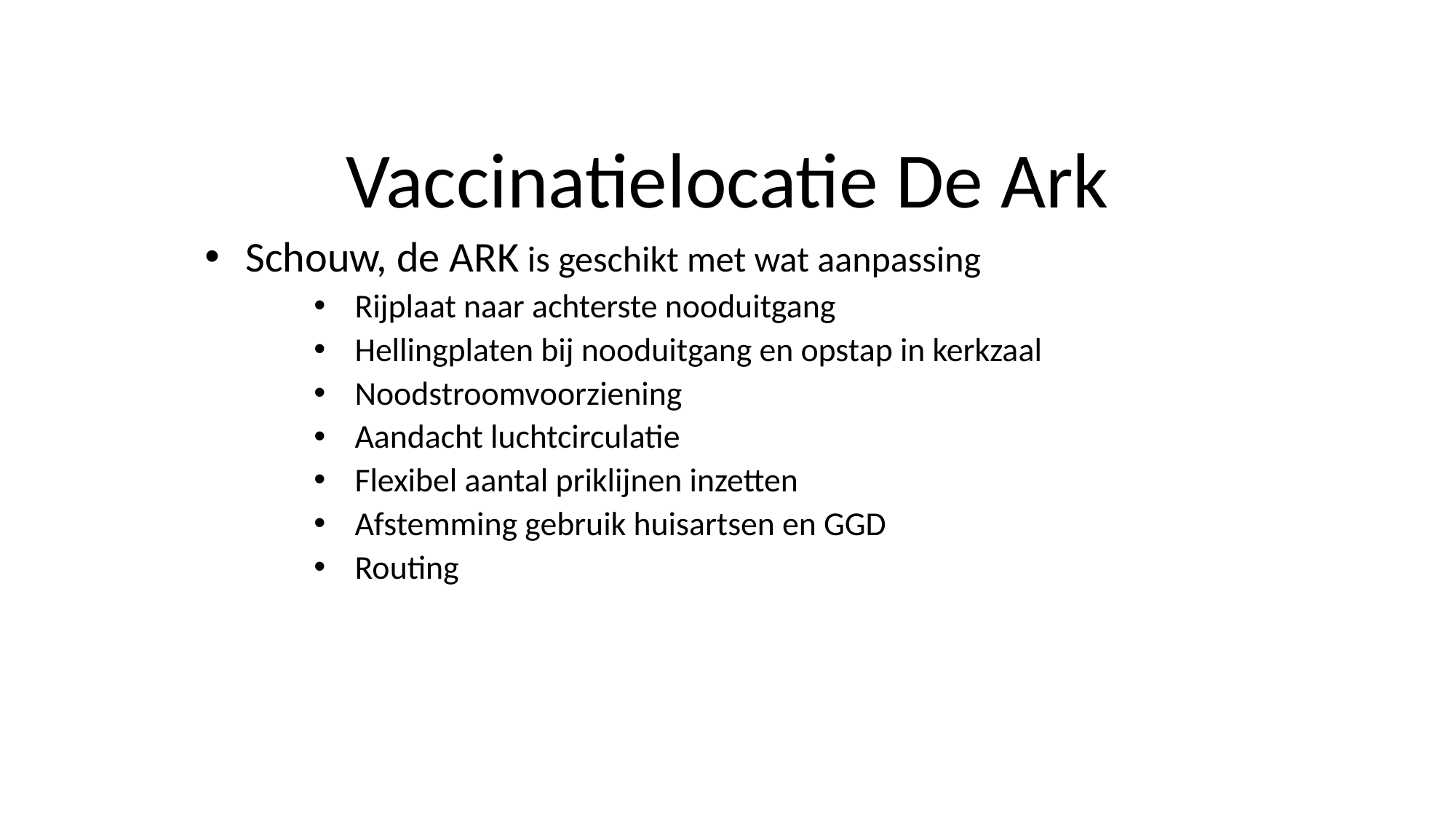

# Vaccinatielocatie De Ark
Schouw, de ARK is geschikt met wat aanpassing
Rijplaat naar achterste nooduitgang
Hellingplaten bij nooduitgang en opstap in kerkzaal
Noodstroomvoorziening
Aandacht luchtcirculatie
Flexibel aantal priklijnen inzetten
Afstemming gebruik huisartsen en GGD
Routing